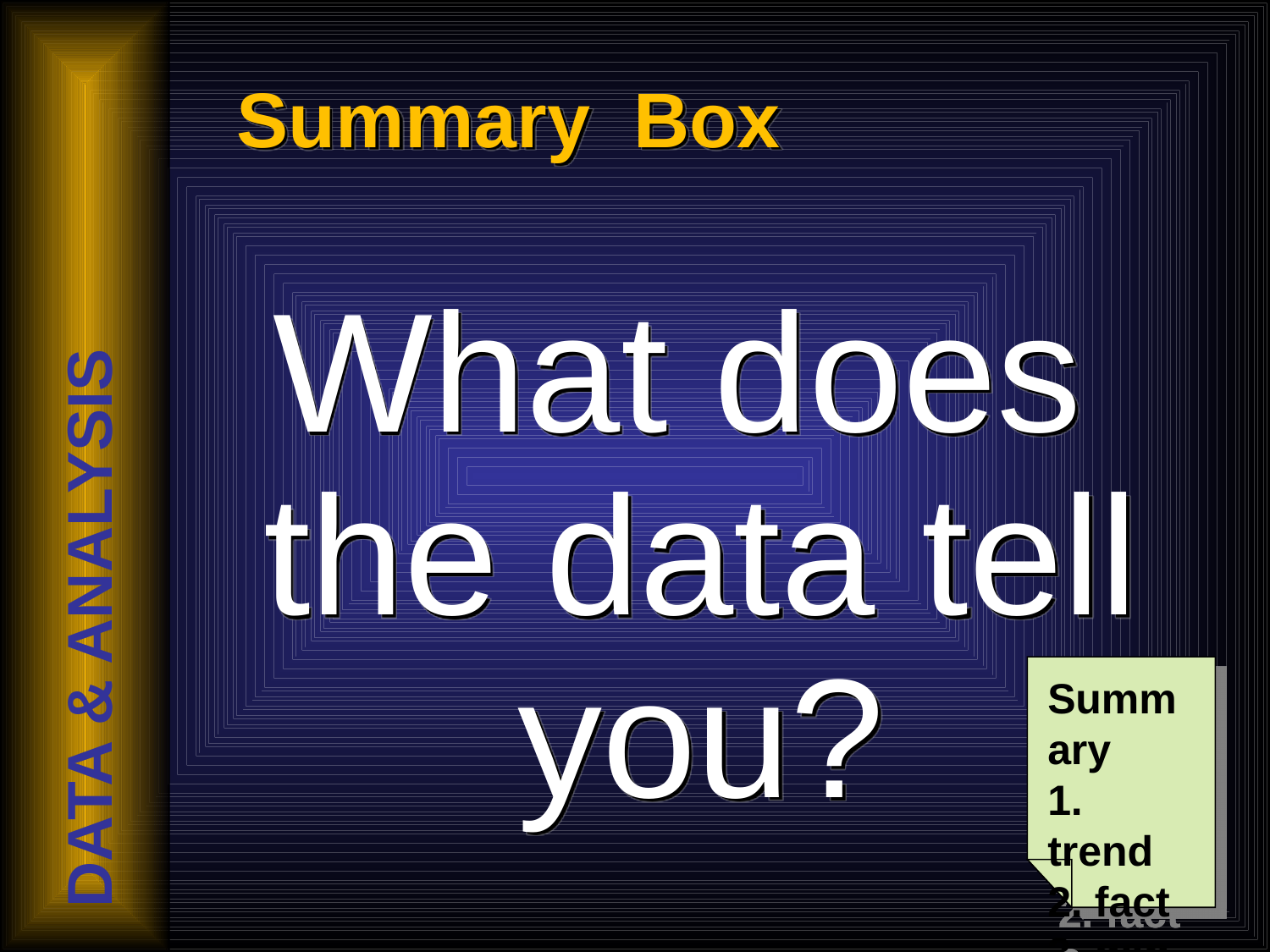

Summary  Box

What does the data tell you?

DATA & ANALYSIS
Summary
1. trend
2. fact
3. gap